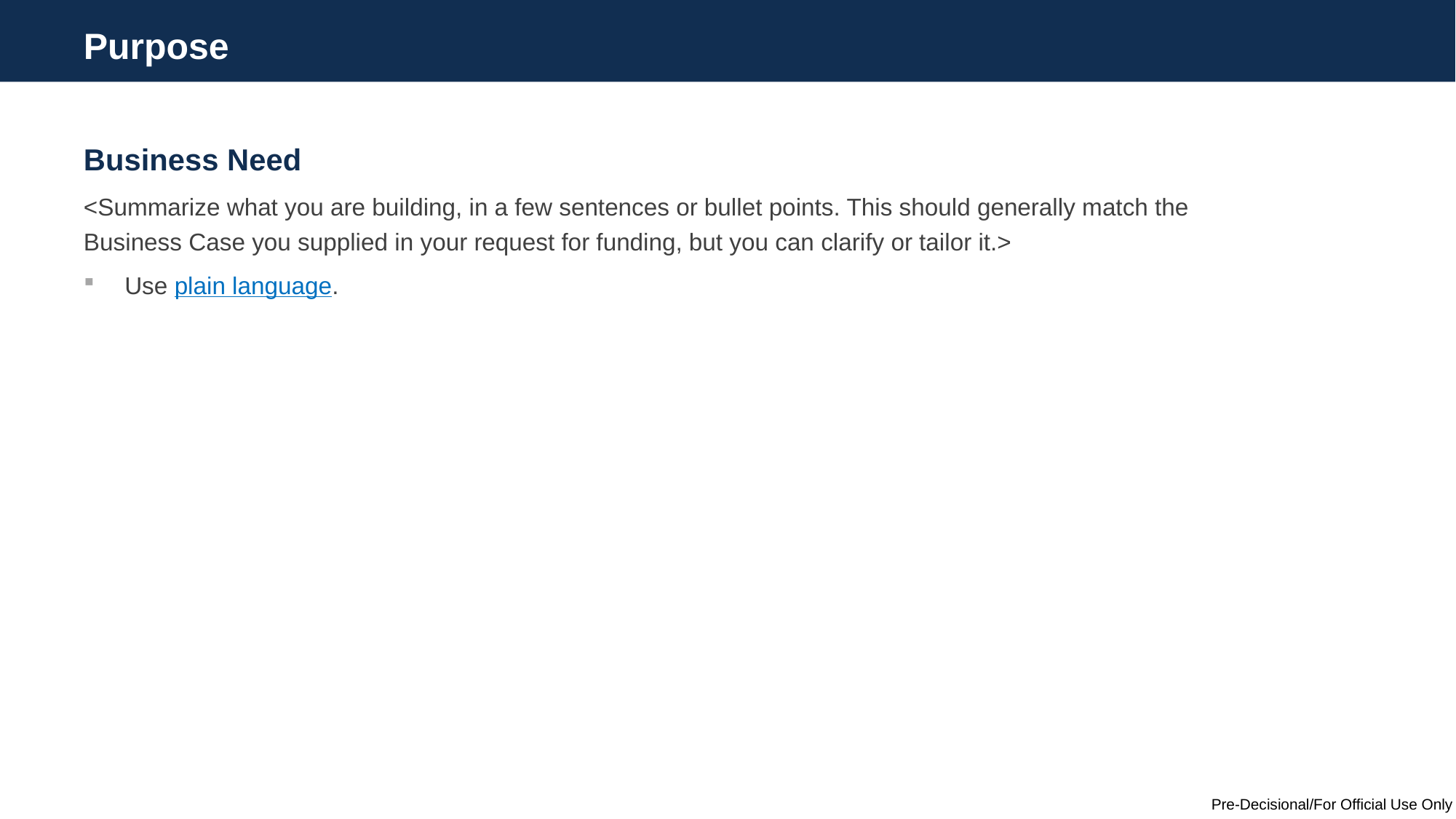

# Purpose
Business Need
<Summarize what you are building, in a few sentences or bullet points. This should generally match the Business Case you supplied in your request for funding, but you can clarify or tailor it.>
Use plain language.